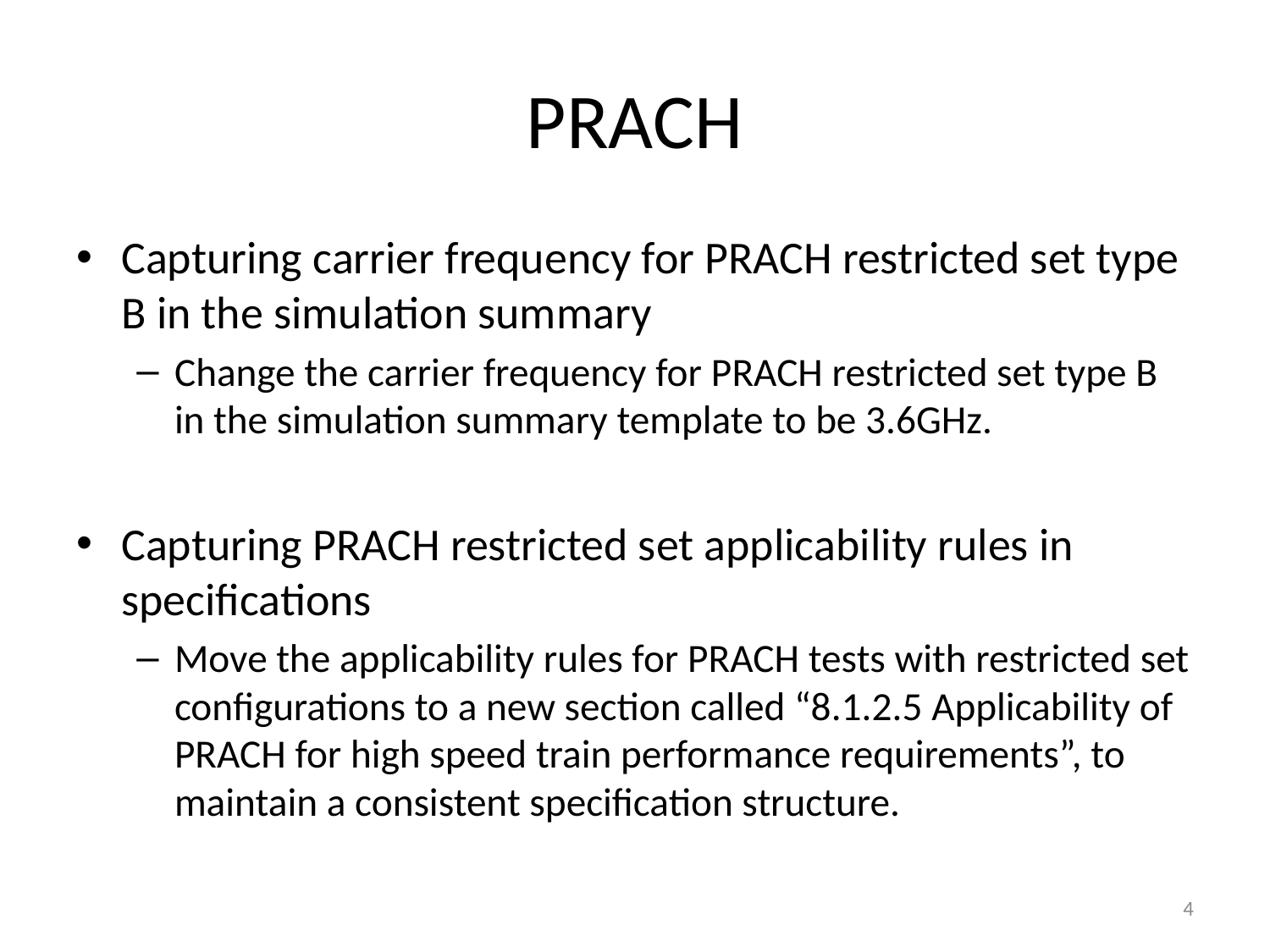

# PRACH
Capturing carrier frequency for PRACH restricted set type B in the simulation summary
Change the carrier frequency for PRACH restricted set type B in the simulation summary template to be 3.6GHz.

Capturing PRACH restricted set applicability rules in specifications
Move the applicability rules for PRACH tests with restricted set configurations to a new section called “8.1.2.5 Applicability of PRACH for high speed train performance requirements”, to maintain a consistent specification structure.

4